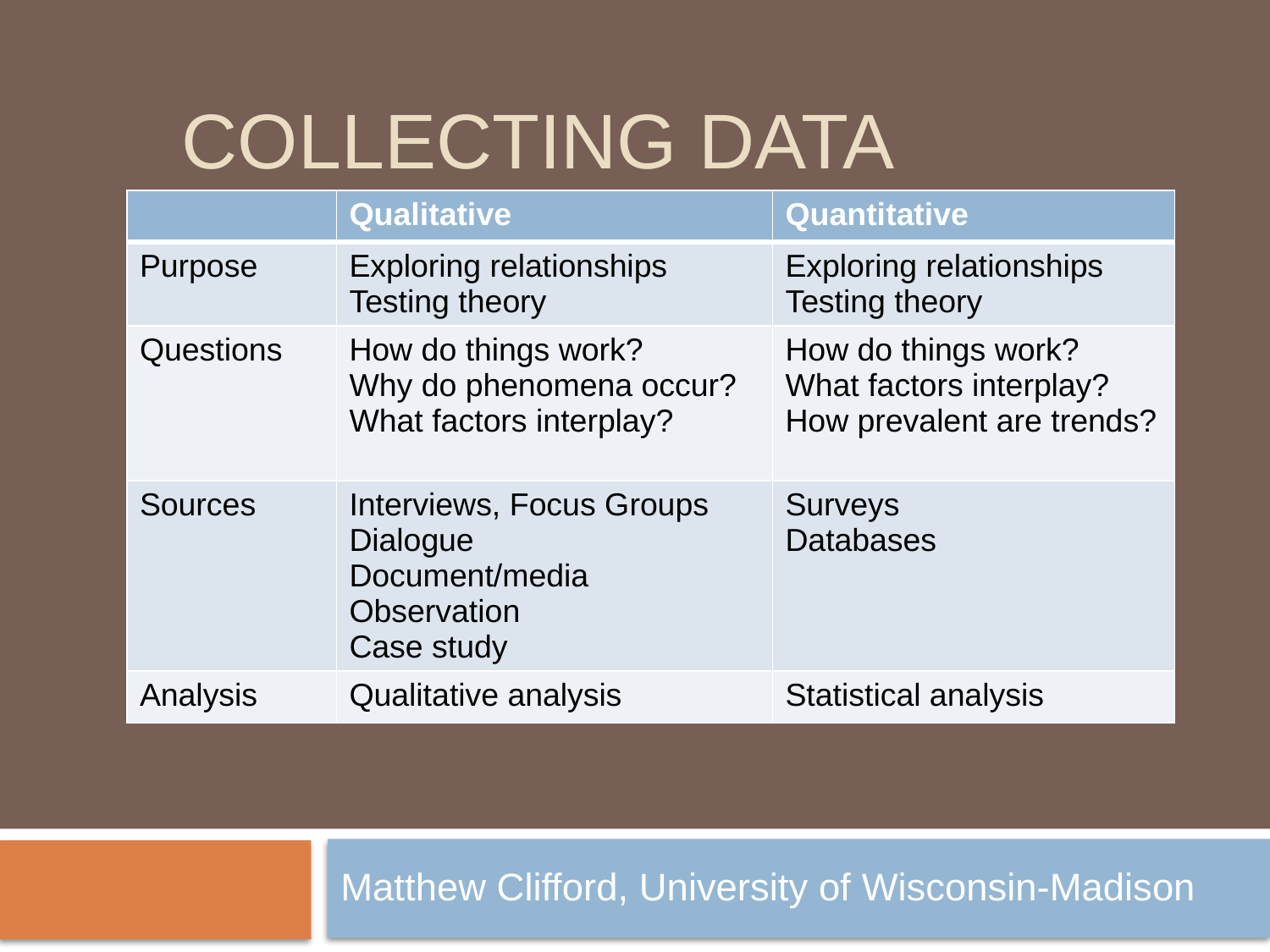

# Collecting Data
|  | Qualitative | Quantitative |
| --- | --- | --- |
| Purpose | Exploring relationships Testing theory | Exploring relationships Testing theory |
| Questions | How do things work? Why do phenomena occur? What factors interplay? | How do things work? What factors interplay? How prevalent are trends? |
| Sources | Interviews, Focus Groups Dialogue Document/media Observation Case study | Surveys Databases |
| Analysis | Qualitative analysis | Statistical analysis |
Matthew Clifford, University of Wisconsin-Madison